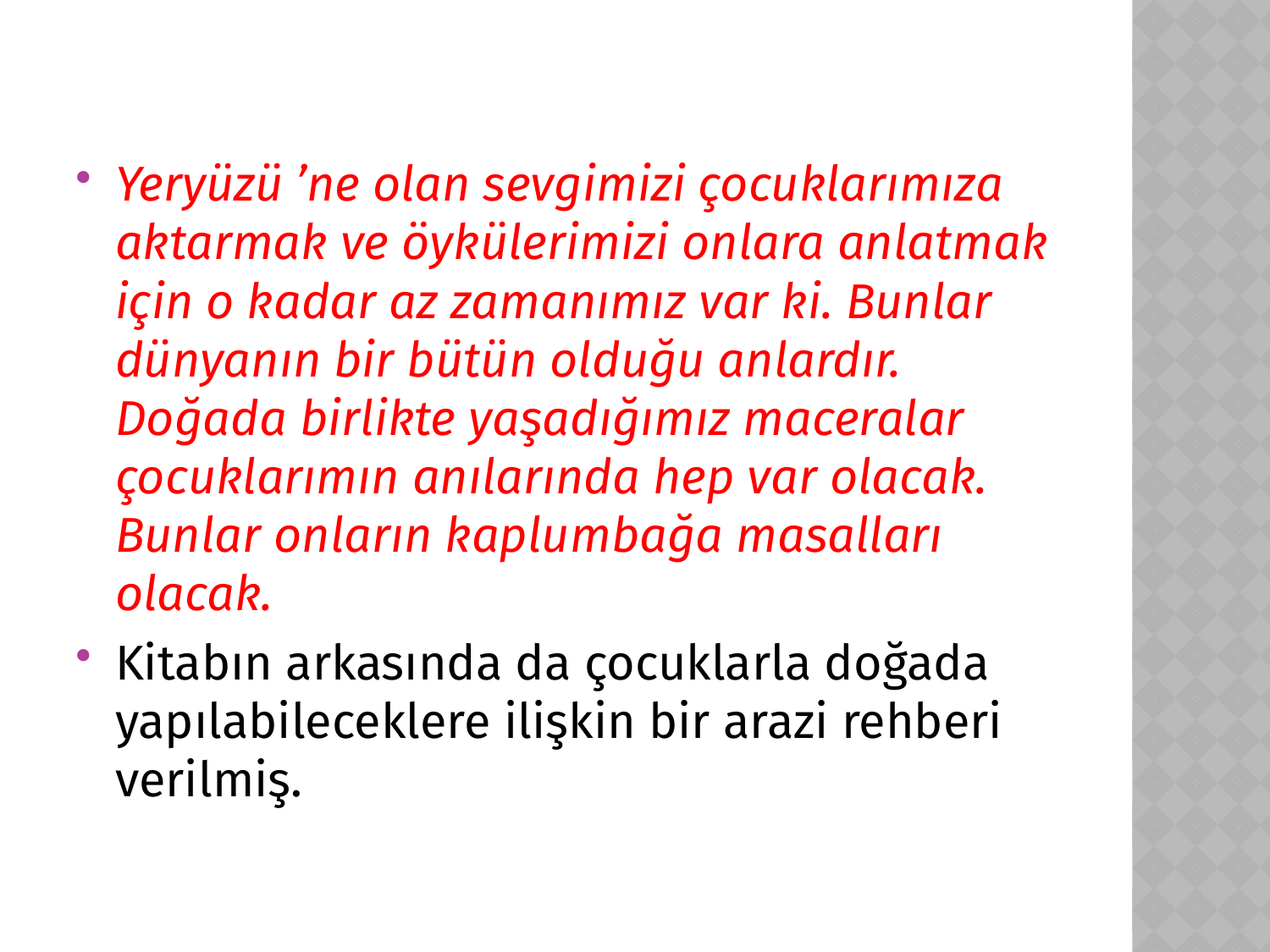

Yeryüzü ’ne olan sevgimizi çocuklarımıza aktarmak ve öykülerimizi onlara anlatmak için o kadar az zamanımız var ki. Bunlar dünyanın bir bütün olduğu anlardır. Doğada birlikte yaşadığımız maceralar çocuklarımın anılarında hep var olacak. Bunlar onların kaplumbağa masalları olacak.
Kitabın arkasında da çocuklarla doğada yapılabileceklere ilişkin bir arazi rehberi verilmiş.